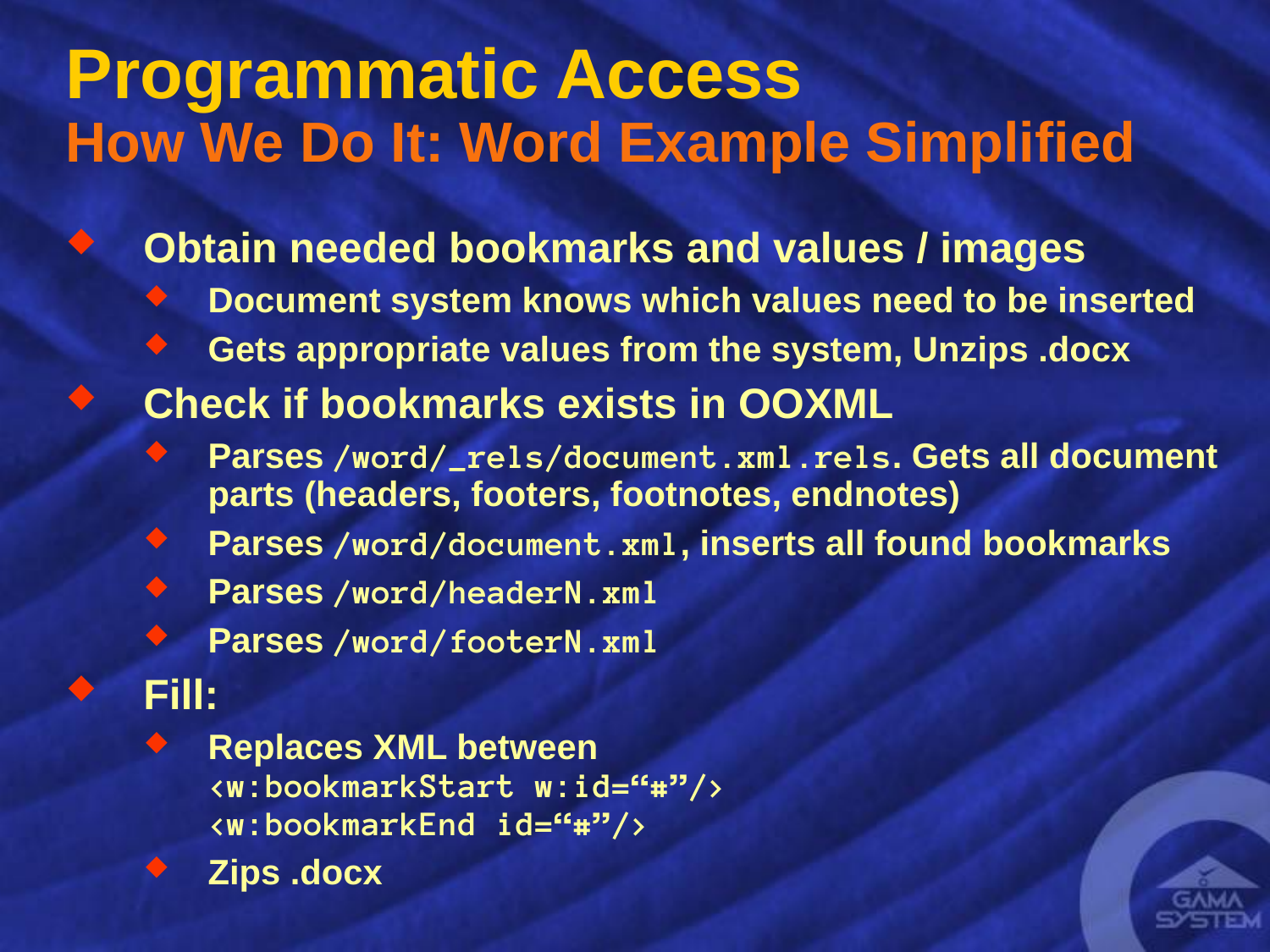

# Programmatic Access How We Do It: Word Example Simplified
Obtain needed bookmarks and values / images
Document system knows which values need to be inserted
Gets appropriate values from the system, Unzips .docx
Check if bookmarks exists in OOXML
Parses /word/_rels/document.xml.rels. Gets all document parts (headers, footers, footnotes, endnotes)
Parses /word/document.xml, inserts all found bookmarks
Parses /word/headerN.xml
Parses /word/footerN.xml
Fill:
Replaces XML between
<w:bookmarkStart w:id=“#”/>
<w:bookmarkEnd id=“#”/>
Zips .docx